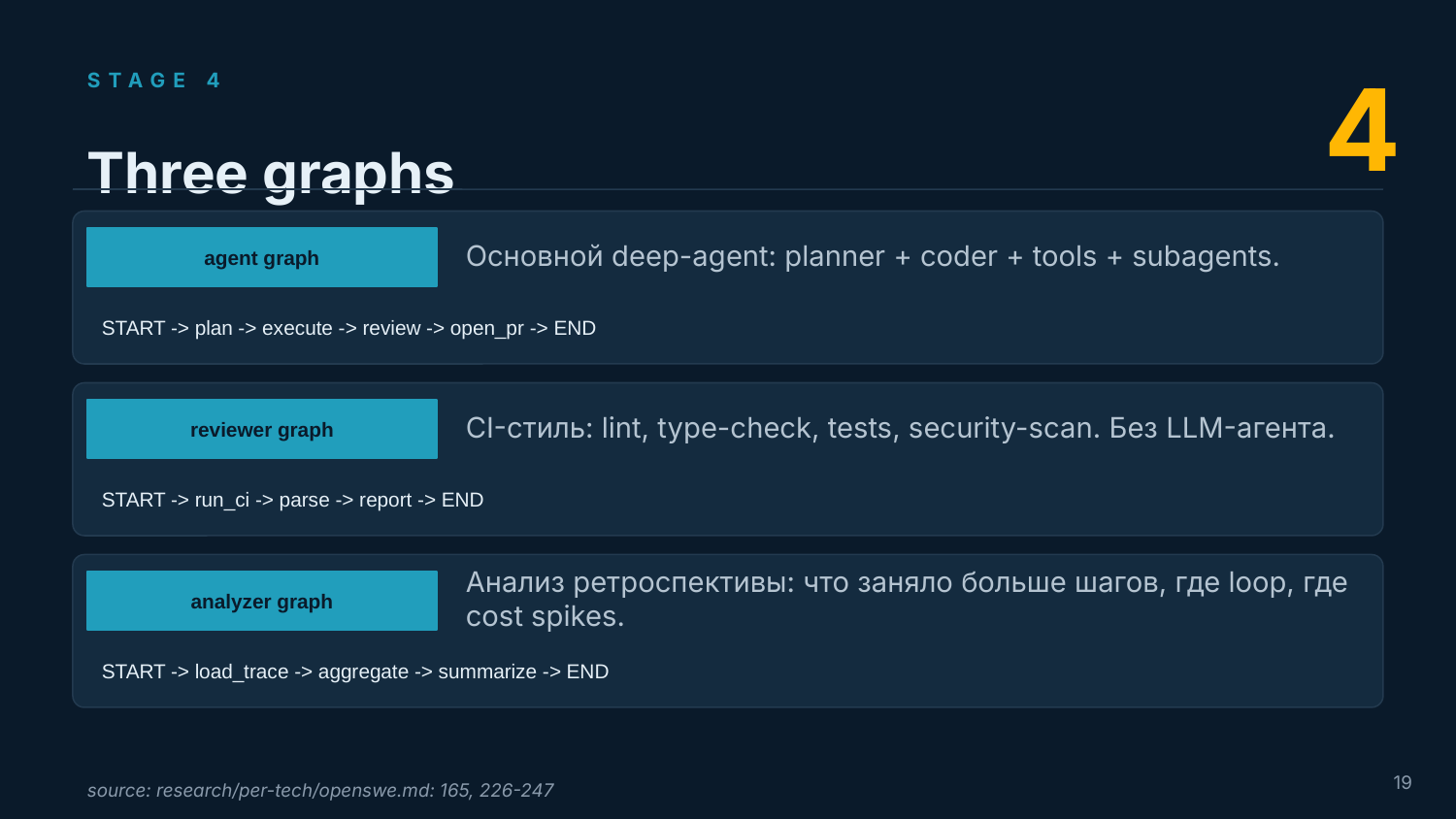

4
STAGE 4
Three graphs

Основной deep-agent: planner + coder + tools + subagents.

agent graph
START -> plan -> execute -> review -> open_pr -> END

CI-стиль: lint, type-check, tests, security-scan. Без LLM-агента.

reviewer graph
START -> run_ci -> parse -> report -> END

Анализ ретроспективы: что заняло больше шагов, где loop, где cost spikes.

analyzer graph
START -> load_trace -> aggregate -> summarize -> END
19
source: research/per-tech/openswe.md: 165, 226-247